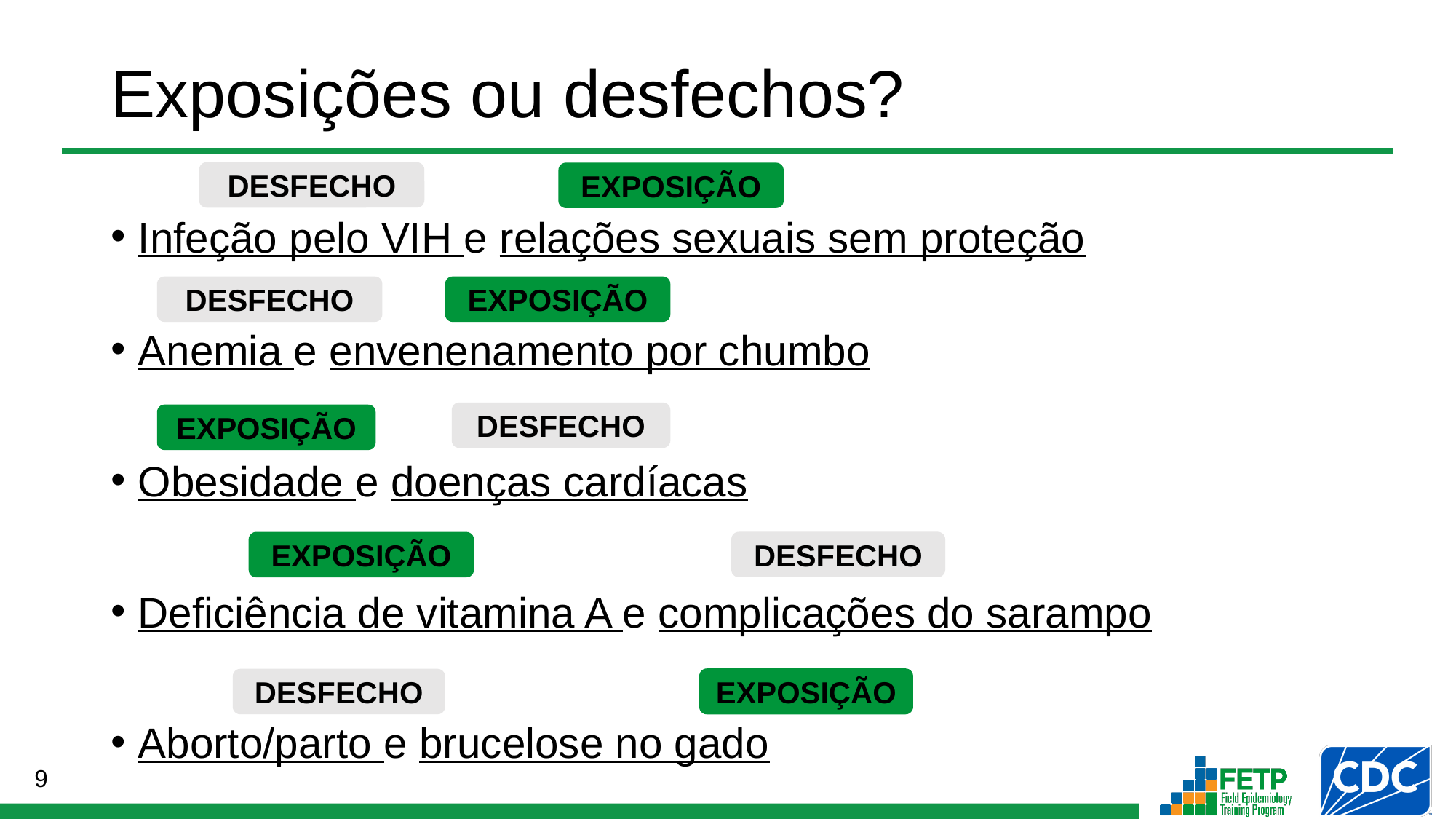

# Exposições ou desfechos?
DESFECHO
EXPOSIÇÃO
Infeção pelo VIH e relações sexuais sem proteção

Anemia e envenenamento por chumbo

Obesidade e doenças cardíacas

Deficiência de vitamina A e complicações do sarampo

Aborto/parto e brucelose no gado

DESFECHO
EXPOSIÇÃO
DESFECHO
EXPOSIÇÃO
DESFECHO
EXPOSIÇÃO
EXPOSIÇÃO
DESFECHO